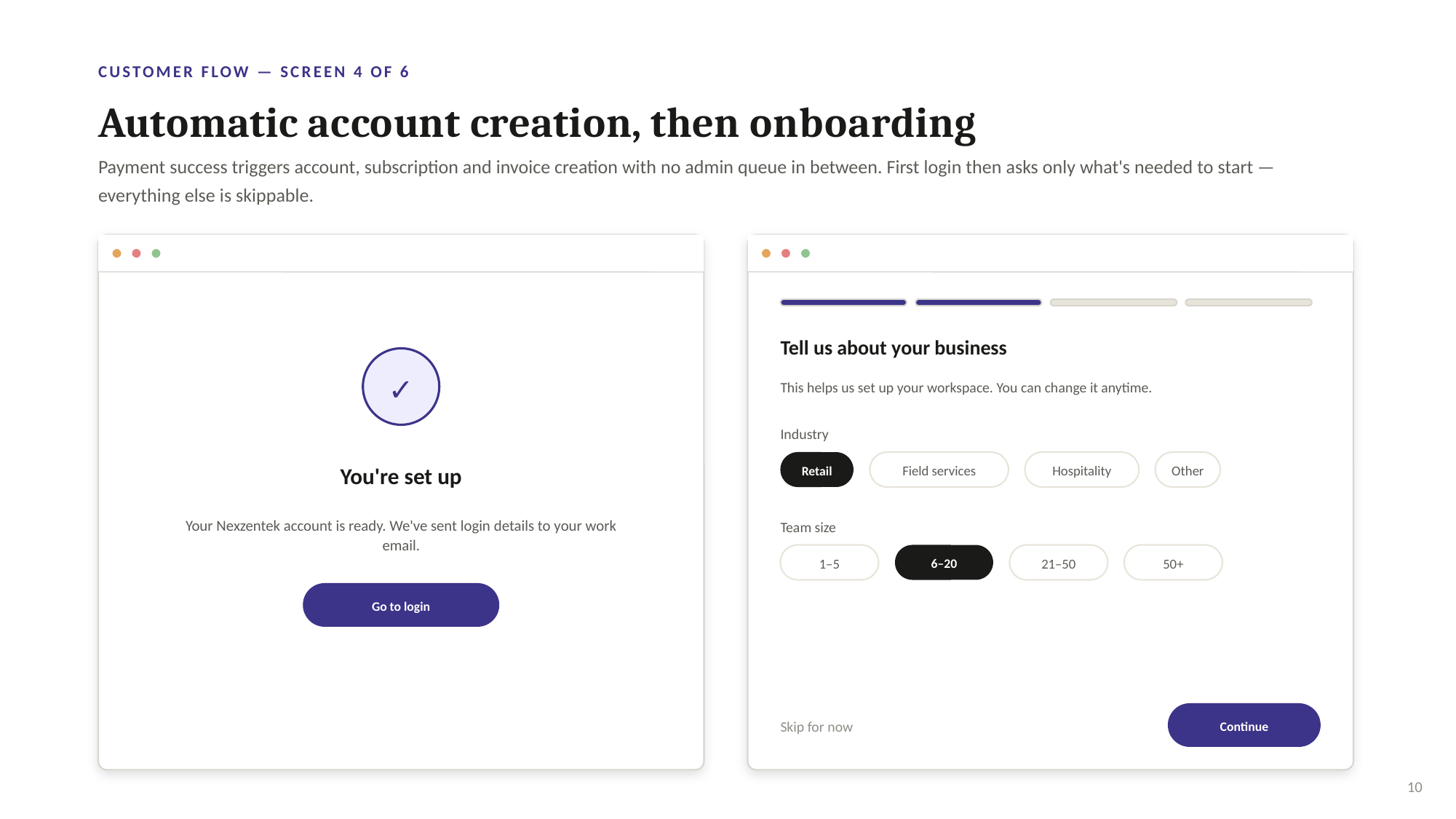

CUSTOMER FLOW — SCREEN 4 OF 6
Automatic account creation, then onboarding
Payment success triggers account, subscription and invoice creation with no admin queue in between. First login then asks only what's needed to start — everything else is skippable.

Tell us about your business

✓
This helps us set up your workspace. You can change it anytime.
Industry
You're set up

Retail

Field services

Field services

Hospitality

Hospitality

Other

Other
Your Nexzentek account is ready. We've sent login details to your work email.
Team size

1–5

6–20

21–50

50+

Go to login

Continue
Skip for now
10